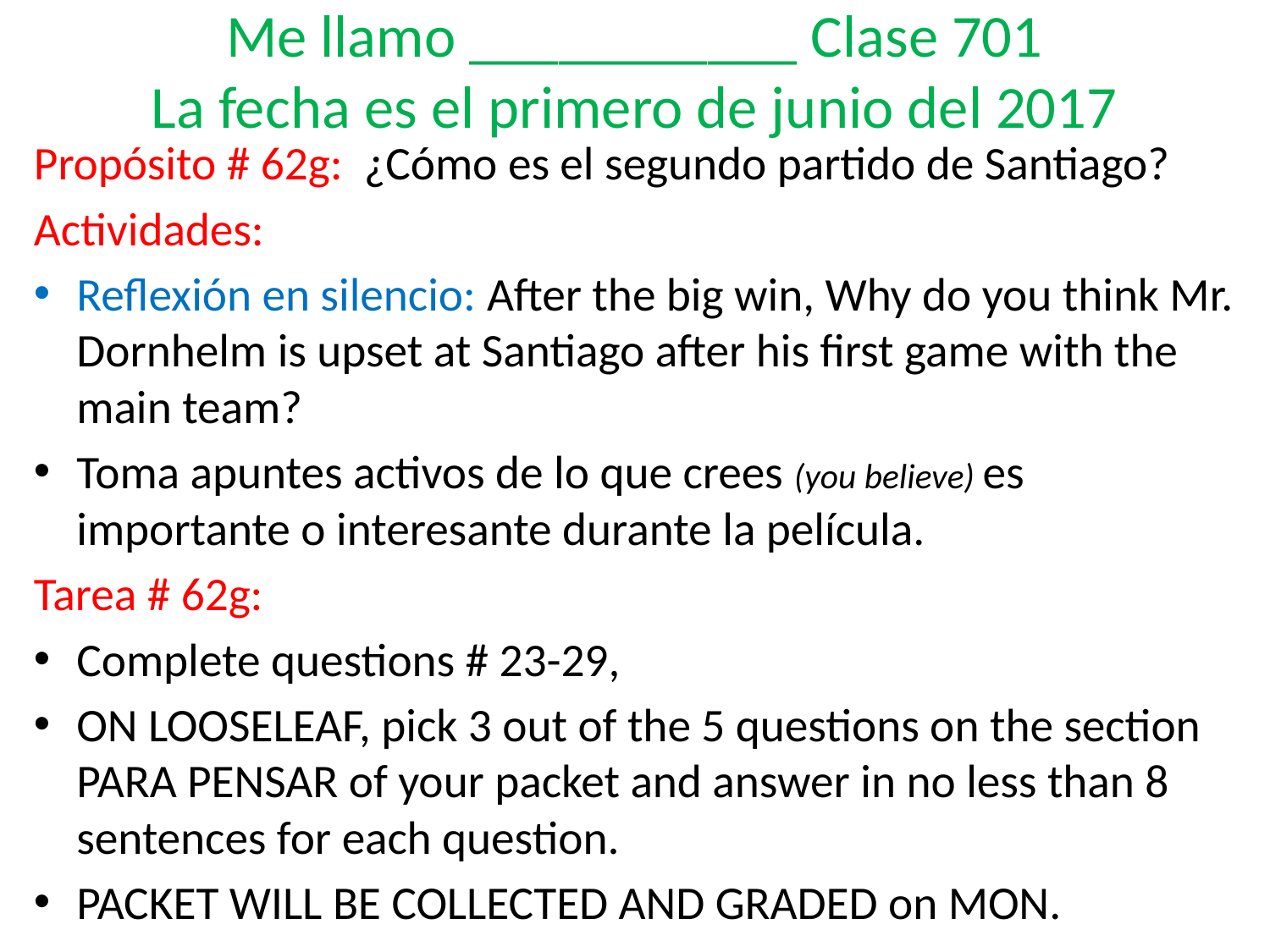

# Me llamo ___________ Clase 701 La fecha es el primero de junio del 2017
Propósito # 62g:  ¿Cómo es el segundo partido de Santiago?
Actividades:
Reflexión en silencio: After the big win, Why do you think Mr. Dornhelm is upset at Santiago after his first game with the main team?
Toma apuntes activos de lo que crees (you believe) es importante o interesante durante la película.
Tarea # 62g:
Complete questions # 23-29,
ON LOOSELEAF, pick 3 out of the 5 questions on the section PARA PENSAR of your packet and answer in no less than 8 sentences for each question.
PACKET WILL BE COLLECTED AND GRADED on MON.